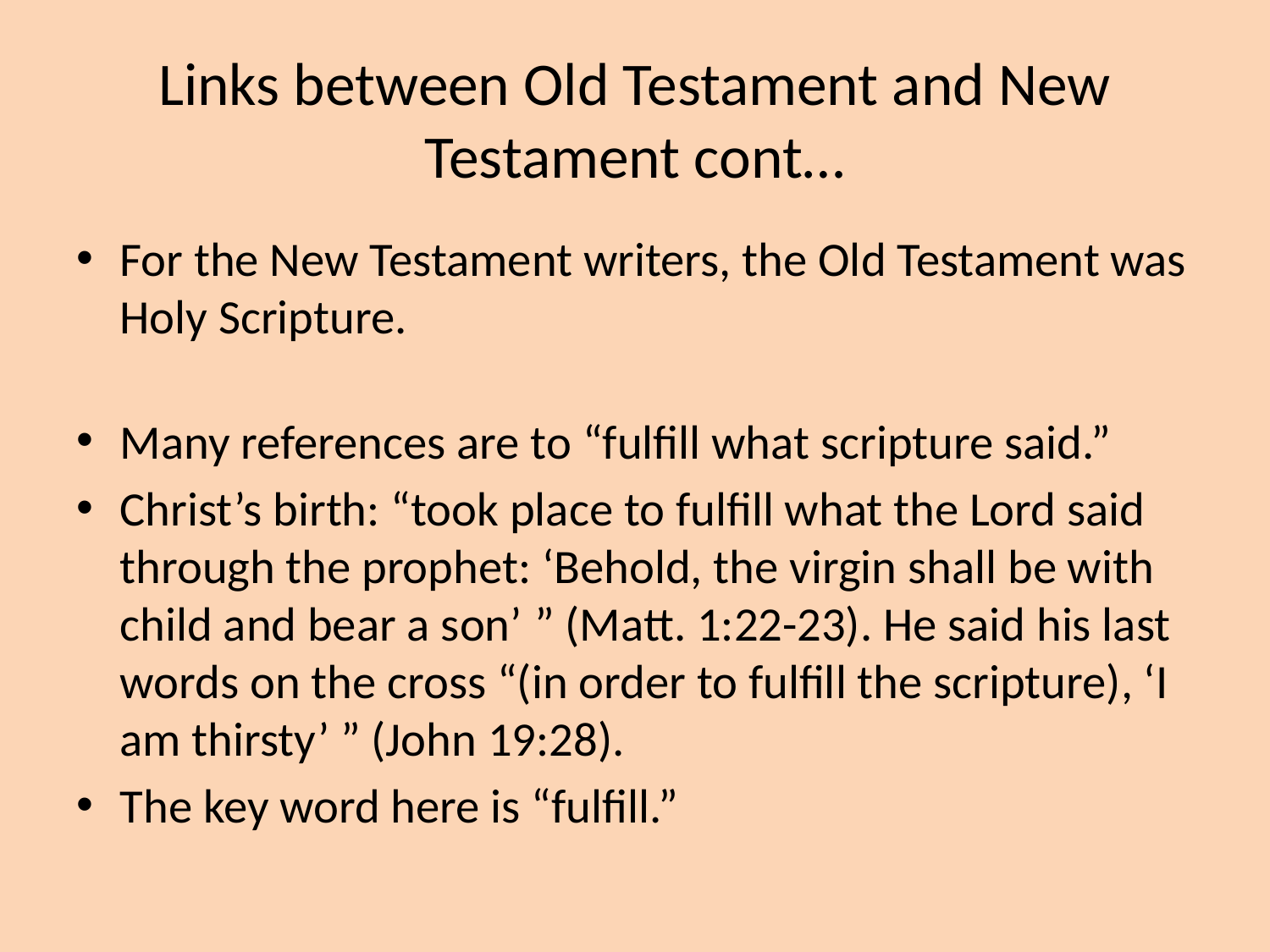

# Links between Old Testament and New Testament cont…
For the New Testament writers, the Old Testament was Holy Scripture.
Many references are to “fulfill what scripture said.”
Christ’s birth: “took place to fulfill what the Lord said through the prophet: ‘Behold, the virgin shall be with child and bear a son’ ” (Matt. 1:22-23). He said his last words on the cross “(in order to fulfill the scripture), ‘I am thirsty’ ” (John 19:28).
The key word here is “fulfill.”